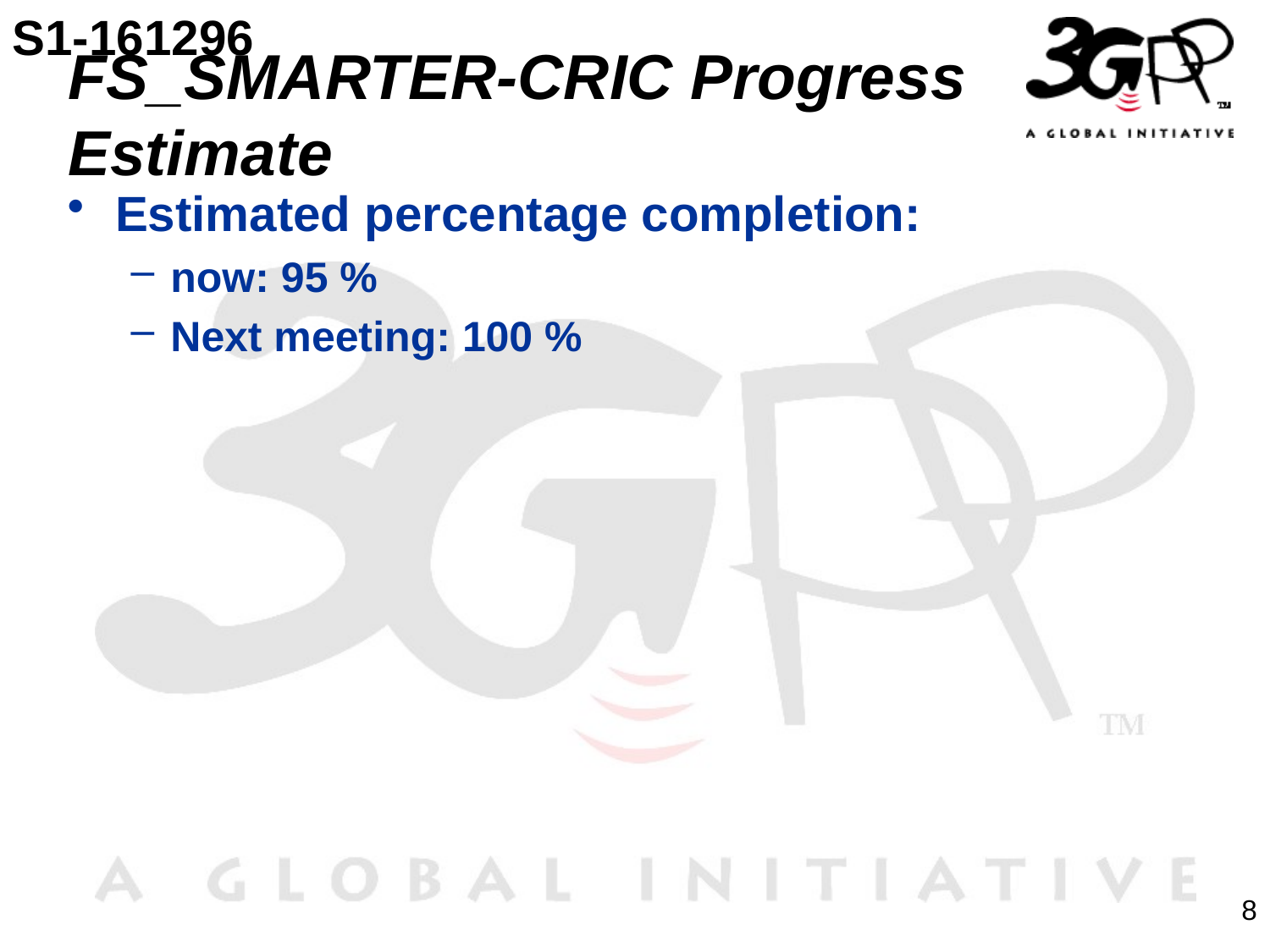

S1-161296
# FS_SMARTER-CRIC Progress Estimate
Estimated percentage completion:
now: 95 %
Next meeting: 100 %
8